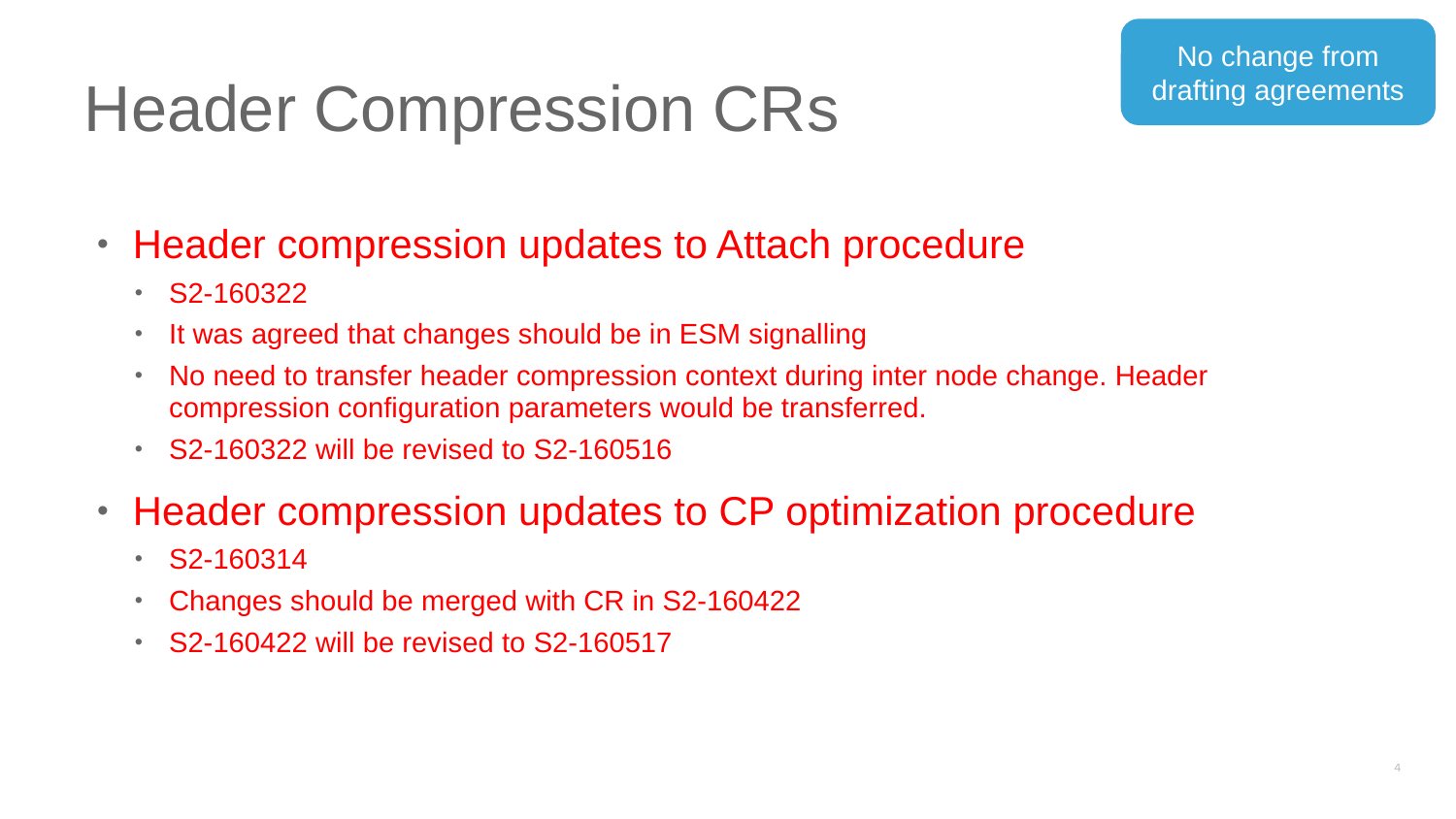

No change from drafting agreements
# Header Compression CRs
Header compression updates to Attach procedure
S2-160322
It was agreed that changes should be in ESM signalling
No need to transfer header compression context during inter node change. Header compression configuration parameters would be transferred.
S2-160322 will be revised to S2-160516
Header compression updates to CP optimization procedure
S2-160314
Changes should be merged with CR in S2-160422
S2-160422 will be revised to S2-160517